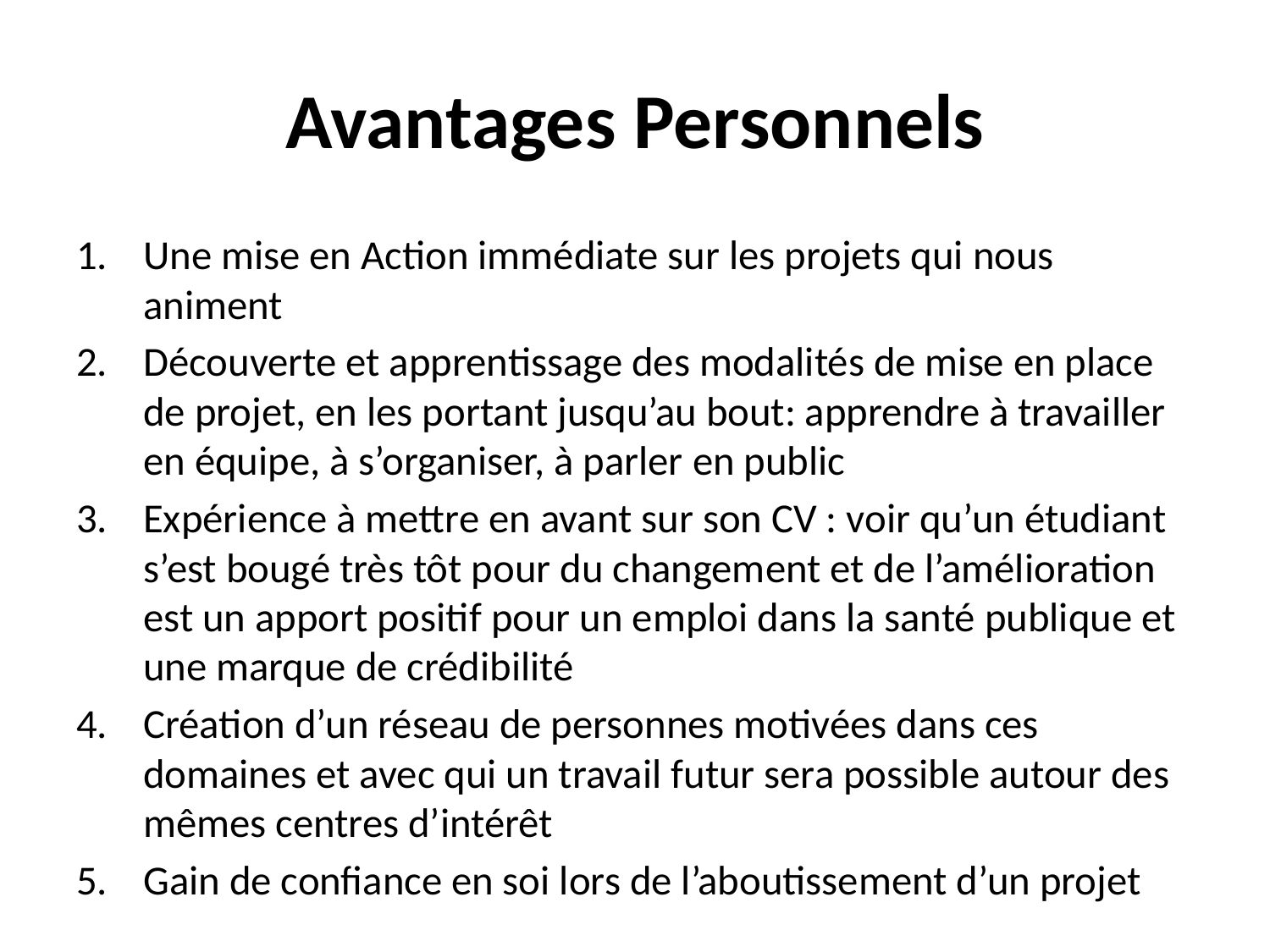

# Avantages Personnels
Une mise en Action immédiate sur les projets qui nous animent
Découverte et apprentissage des modalités de mise en place de projet, en les portant jusqu’au bout: apprendre à travailler en équipe, à s’organiser, à parler en public
Expérience à mettre en avant sur son CV : voir qu’un étudiant s’est bougé très tôt pour du changement et de l’amélioration est un apport positif pour un emploi dans la santé publique et une marque de crédibilité
Création d’un réseau de personnes motivées dans ces domaines et avec qui un travail futur sera possible autour des mêmes centres d’intérêt
Gain de confiance en soi lors de l’aboutissement d’un projet